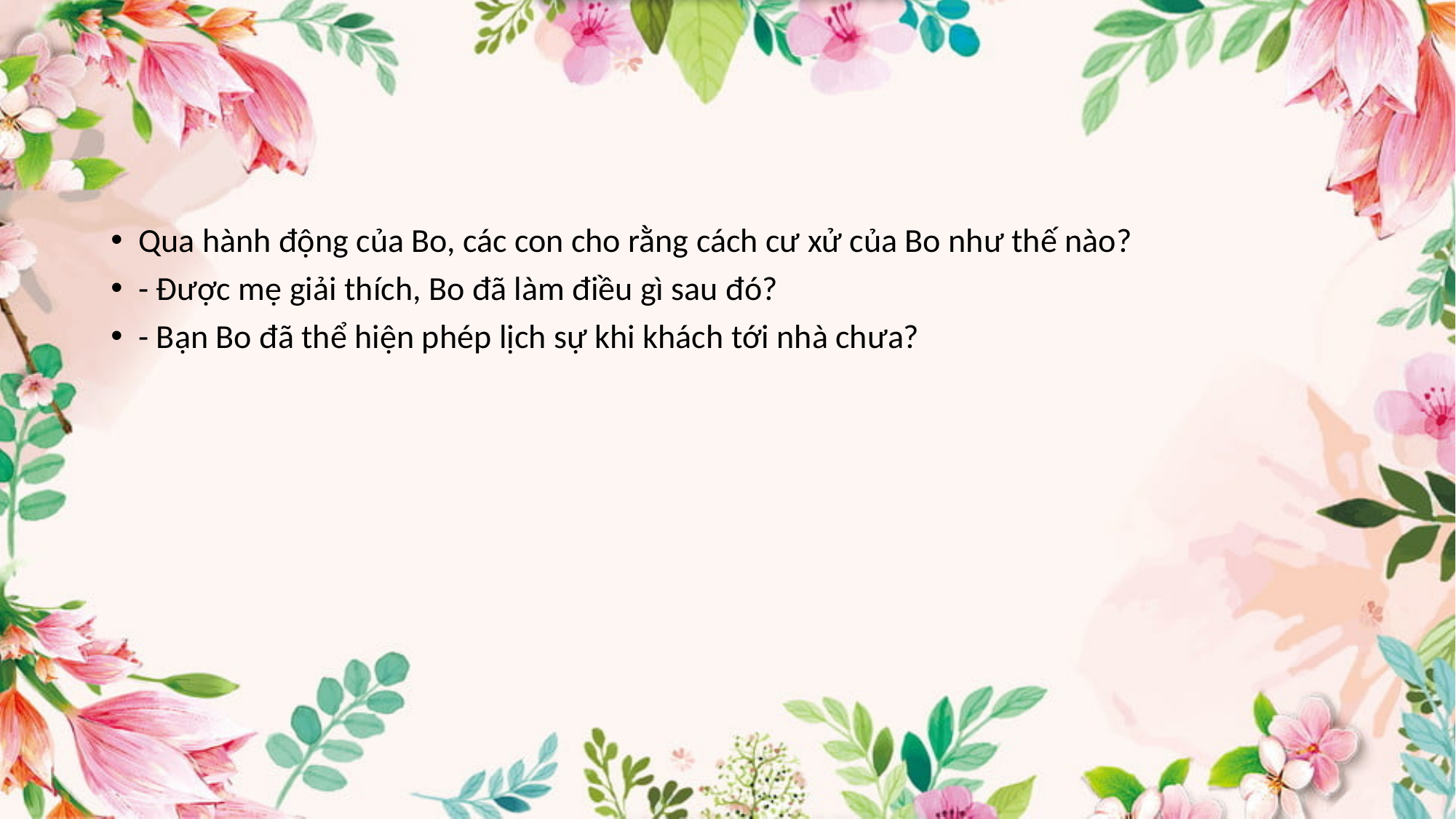

#
Qua hành động của Bo, các con cho rằng cách cư xử của Bo như thế nào?
- Được mẹ giải thích, Bo đã làm điều gì sau đó?
- Bạn Bo đã thể hiện phép lịch sự khi khách tới nhà chưa?